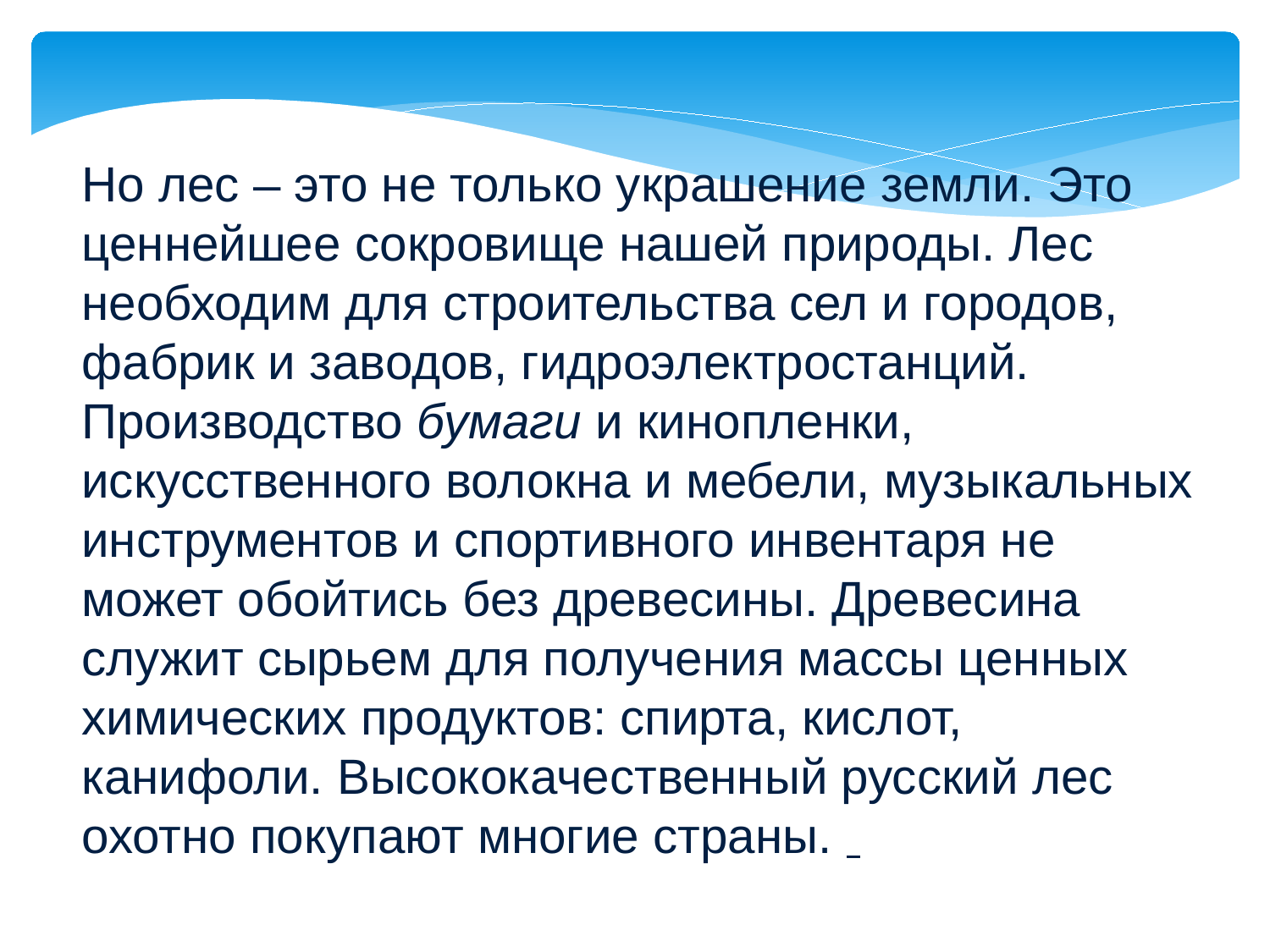

Но лес – это не только украшение земли. Это ценнейшее сокровище нашей природы. Лес необходим для строительства сел и городов, фабрик и заводов, гидроэлектростанций. Производство бумаги и кинопленки, искусственного волокна и мебели, музыкальных инструментов и спортивного инвентаря не может обойтись без древесины. Древесина служит сырьем для получения массы ценных химических продуктов: спирта, кислот, канифоли. Высококачественный русский лес охотно покупают многие страны.